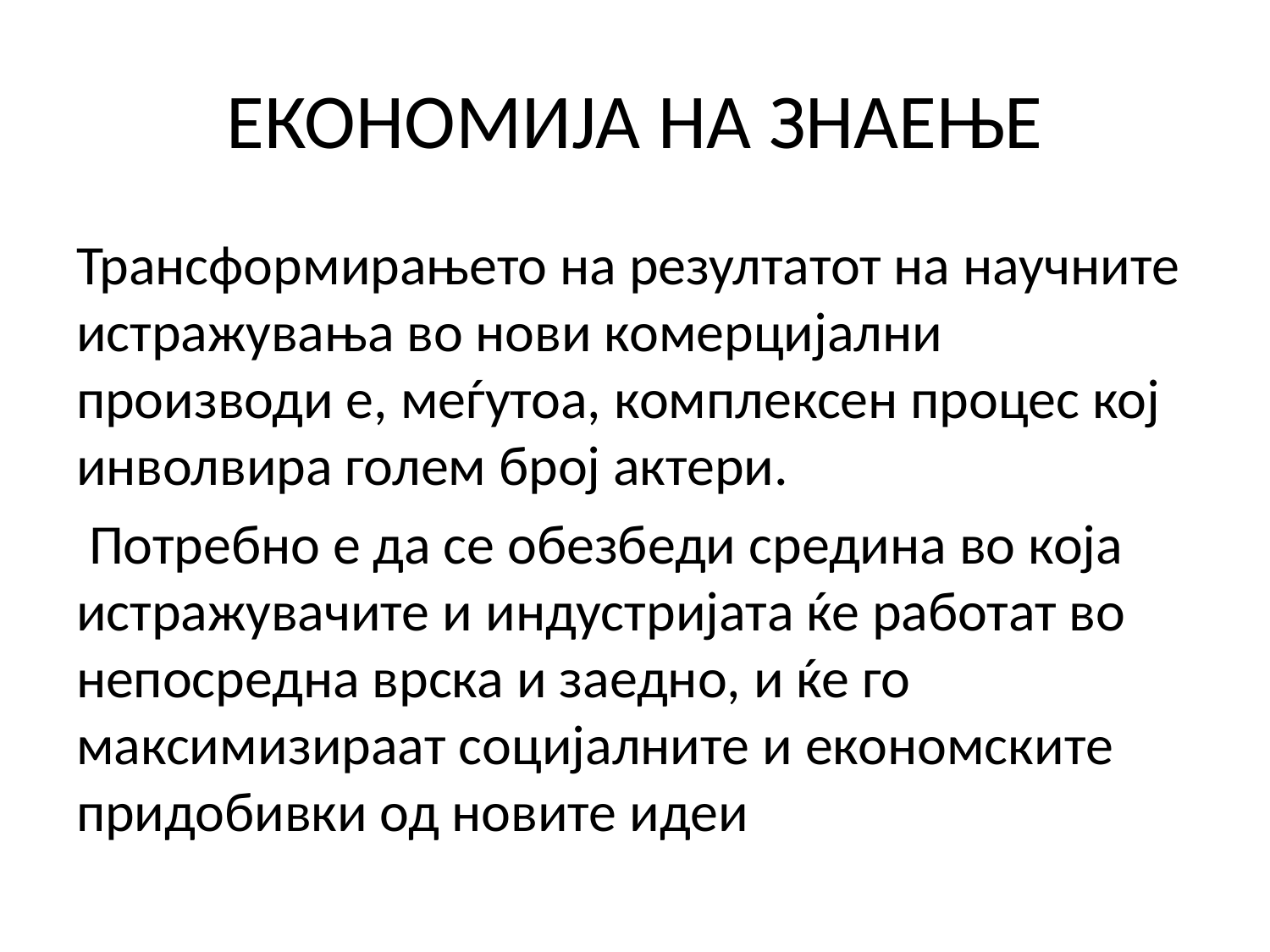

# ЕКОНОМИЈА НА ЗНАЕЊЕ
Трансформирањето на резултатот на научните истражувања во нови комерцијални производи е, меѓутоа, комплексен процес кој инволвира голем број актери.
 Потребно е да се обезбеди средина во која истражувачите и индустријата ќе работат во непосредна врска и заедно, и ќе го максимизираат социјалните и економските придобивки од новите идеи